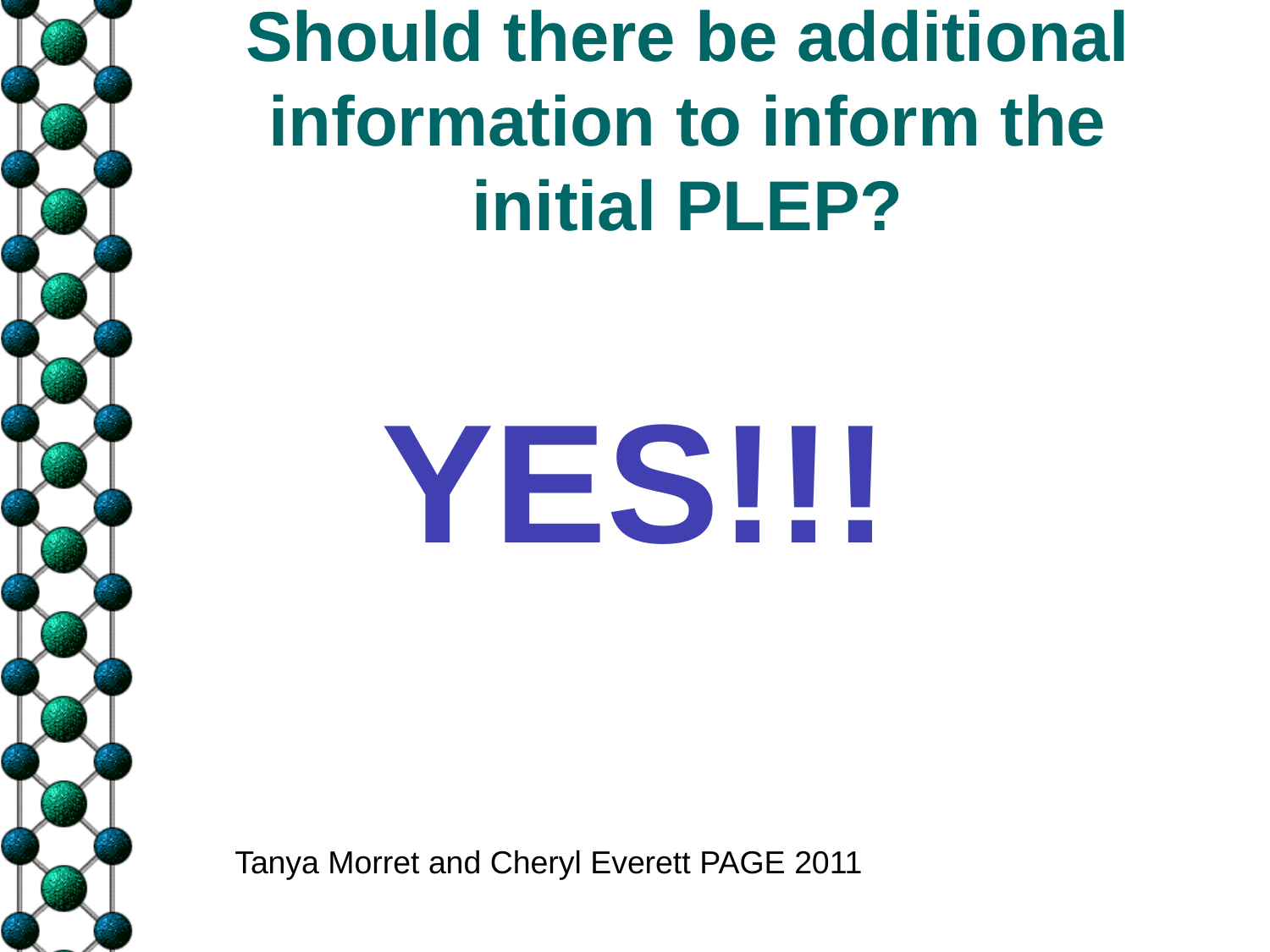

# Should there be additional information to inform the initial PLEP?
YES!!!
Tanya Morret and Cheryl Everett PAGE 2011